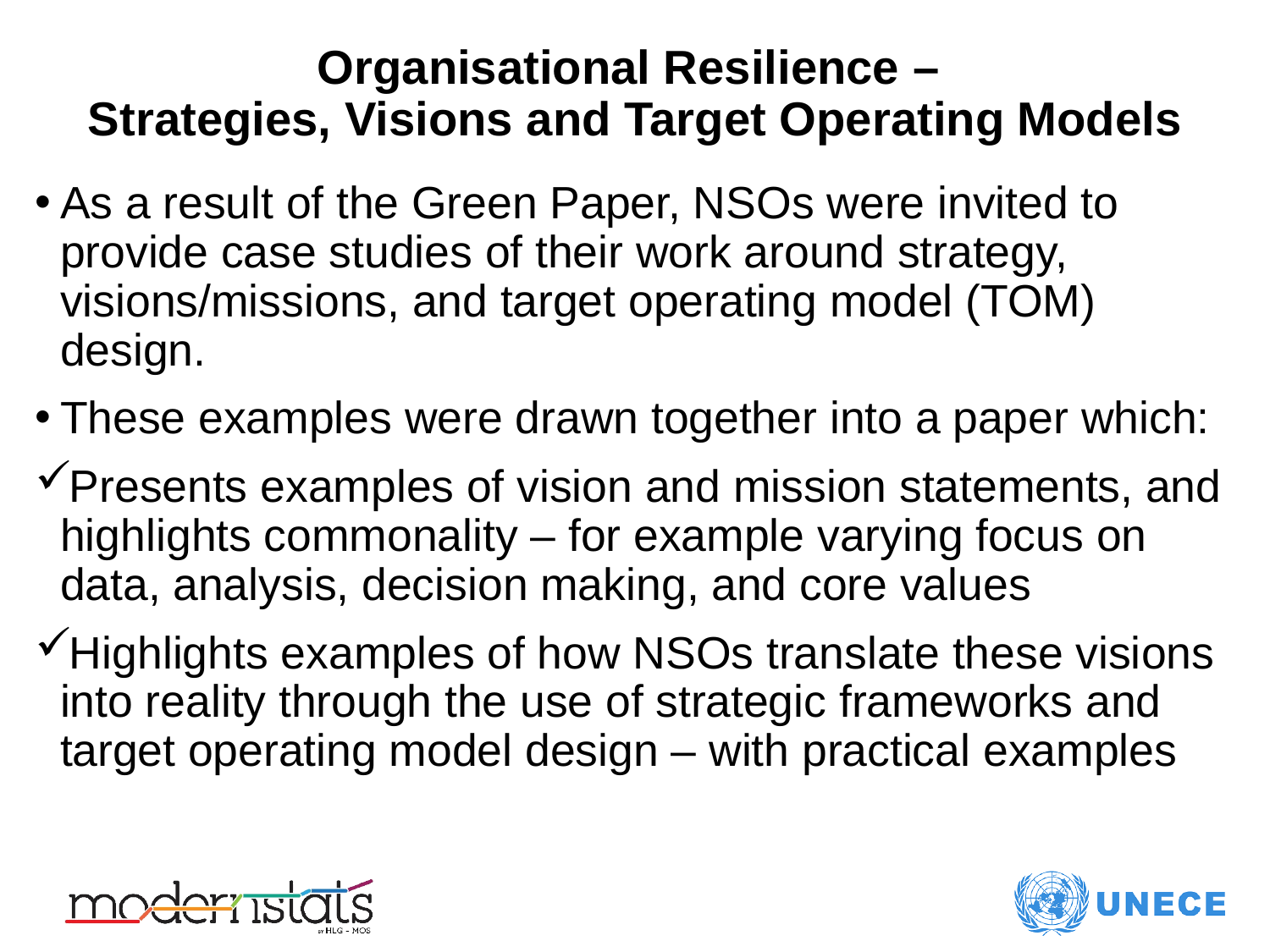

# Organisational Resilience – Strategies, Visions and Target Operating Models
As a result of the Green Paper, NSOs were invited to provide case studies of their work around strategy, visions/missions, and target operating model (TOM) design.
These examples were drawn together into a paper which:
Presents examples of vision and mission statements, and highlights commonality – for example varying focus on data, analysis, decision making, and core values
Highlights examples of how NSOs translate these visions into reality through the use of strategic frameworks and target operating model design – with practical examples